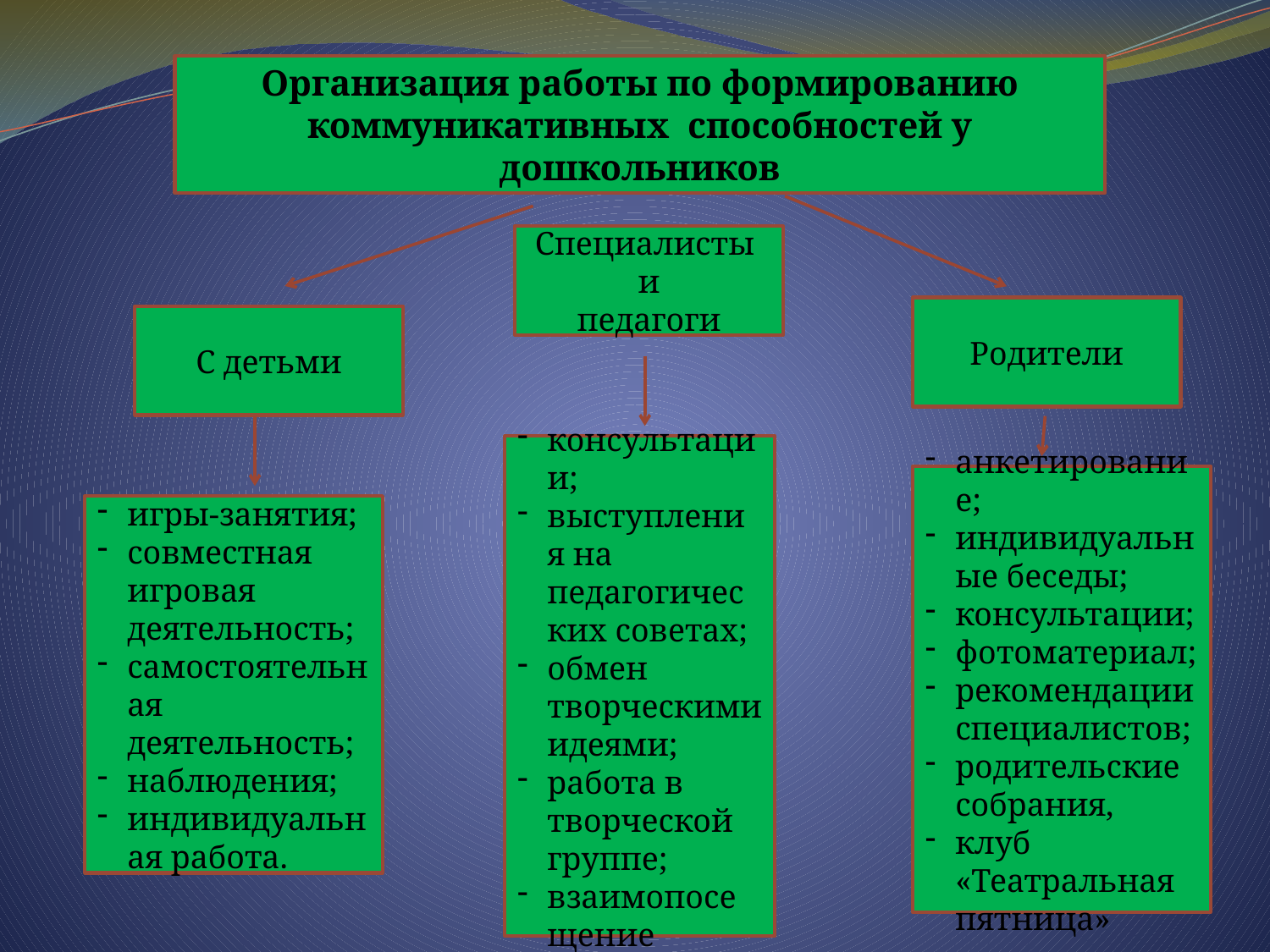

Организация работы по формированию коммуникативных  способностей у дошкольников
Специалисты  и
педагоги
Родители
С детьми

консультации;
выступления на педагогических советах;
обмен творческими идеями;
работа в творческой группе;
взаимопосещение

анкетирование;
индивидуальные беседы;
консультации;
фотоматериал;
рекомендации специалистов;
родительские собрания,
клуб «Театральная пятница»
игры-занятия;
совместная игровая деятельность;
самостоятельная деятельность;
наблюдения;
индивидуальная работа.